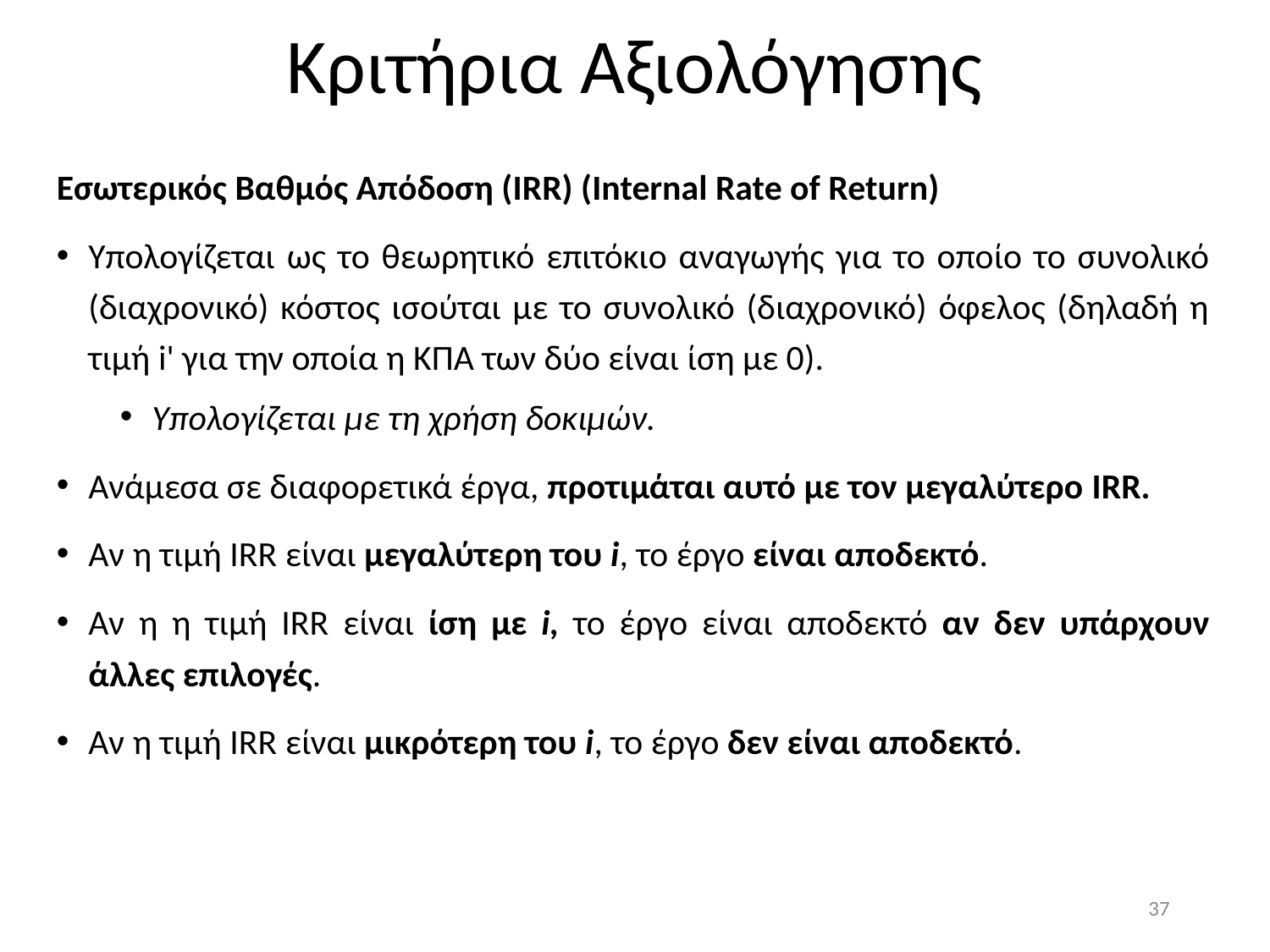

# Κριτήρια Αξιολόγησης
Εσωτερικός Βαθμός Απόδοση (IRR) (Internal Rate of Return)
Υπολογίζεται ως το θεωρητικό επιτόκιο αναγωγής για το οποίο το συνολικό (διαχρονικό) κόστος ισούται με το συνολικό (διαχρονικό) όφελος (δηλαδή η τιμή i' για την οποία η ΚΠΑ των δύο είναι ίση με 0).
Υπολογίζεται με τη χρήση δοκιμών.
Ανάμεσα σε διαφορετικά έργα, προτιμάται αυτό με τον μεγαλύτερο IRR.
Αν η τιμή IRR είναι μεγαλύτερη του i, το έργο είναι αποδεκτό.
Αν η η τιμή IRR είναι ίση με i, το έργο είναι αποδεκτό αν δεν υπάρχουν άλλες επιλογές.
Αν η τιμή IRR είναι μικρότερη του i, το έργο δεν είναι αποδεκτό.
37